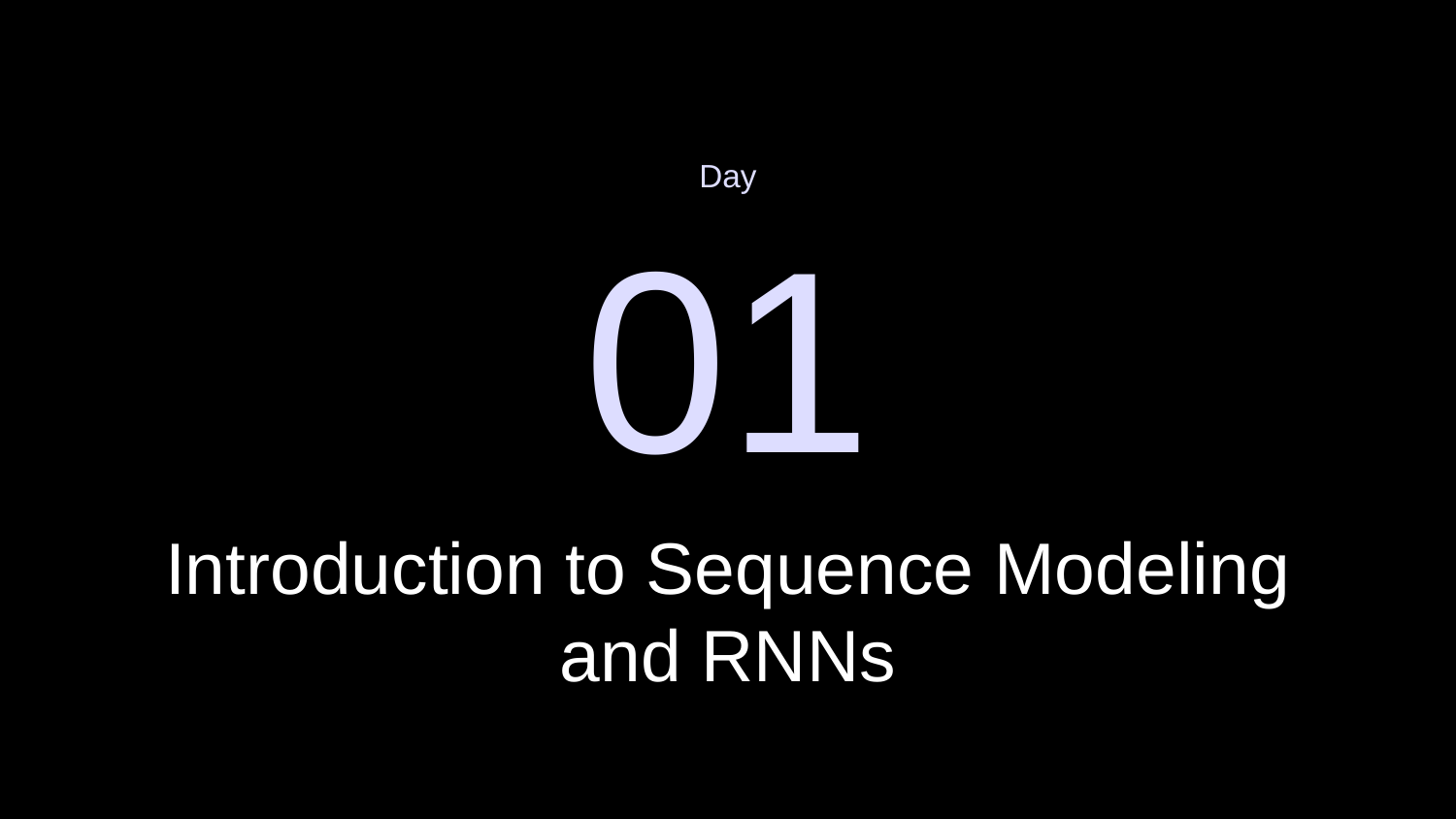

Day
01
# Introduction to Sequence Modeling and RNNs